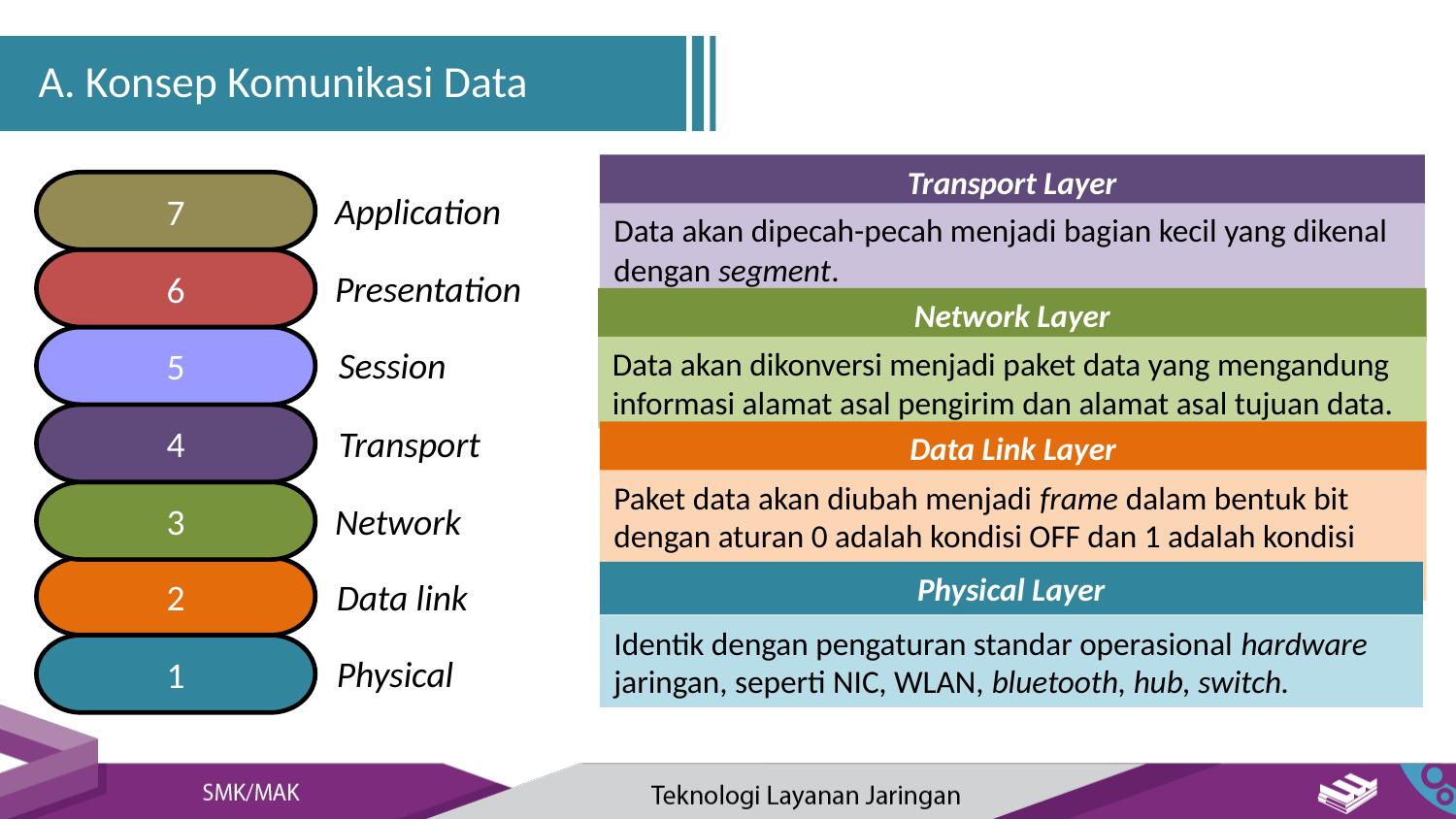

A. Konsep Komunikasi Data
Transport Layer
7
6
5
4
3
2
1
Application
Presentation
Session
Transport
Network
Data link
Physical
Data akan dipecah-pecah menjadi bagian kecil yang dikenal dengan segment.
Network Layer
Data akan dikonversi menjadi paket data yang mengandung informasi alamat asal pengirim dan alamat asal tujuan data.
Data Link Layer
Paket data akan diubah menjadi frame dalam bentuk bit dengan aturan 0 adalah kondisi OFF dan 1 adalah kondisi ON.
Physical Layer
Identik dengan pengaturan standar operasional hardware jaringan, seperti NIC, WLAN, bluetooth, hub, switch.